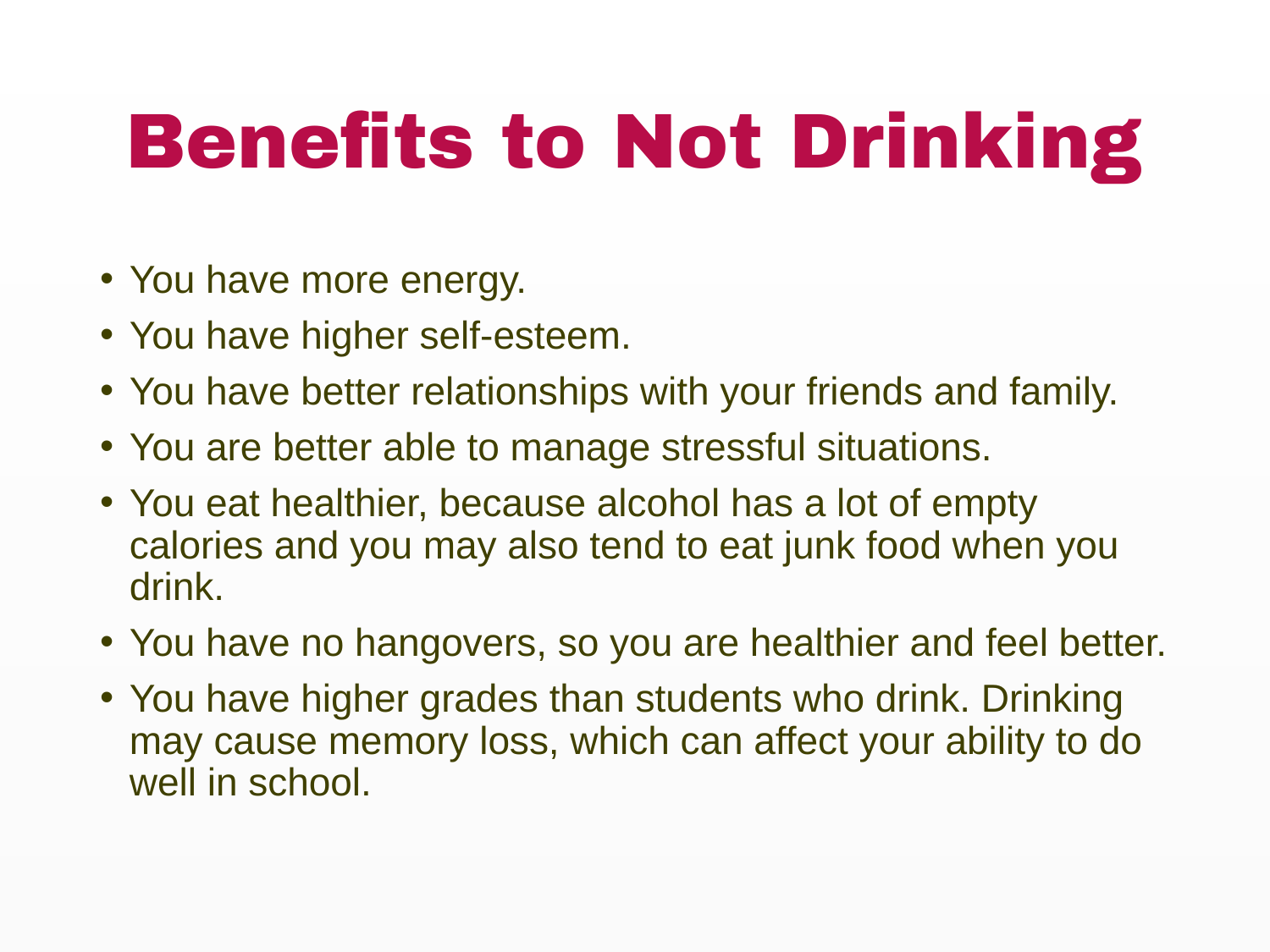

# Benefits to Not Drinking
You have more energy.
You have higher self-esteem.
You have better relationships with your friends and family.
You are better able to manage stressful situations.
You eat healthier, because alcohol has a lot of empty calories and you may also tend to eat junk food when you drink.
You have no hangovers, so you are healthier and feel better.
You have higher grades than students who drink. Drinking may cause memory loss, which can affect your ability to do well in school.